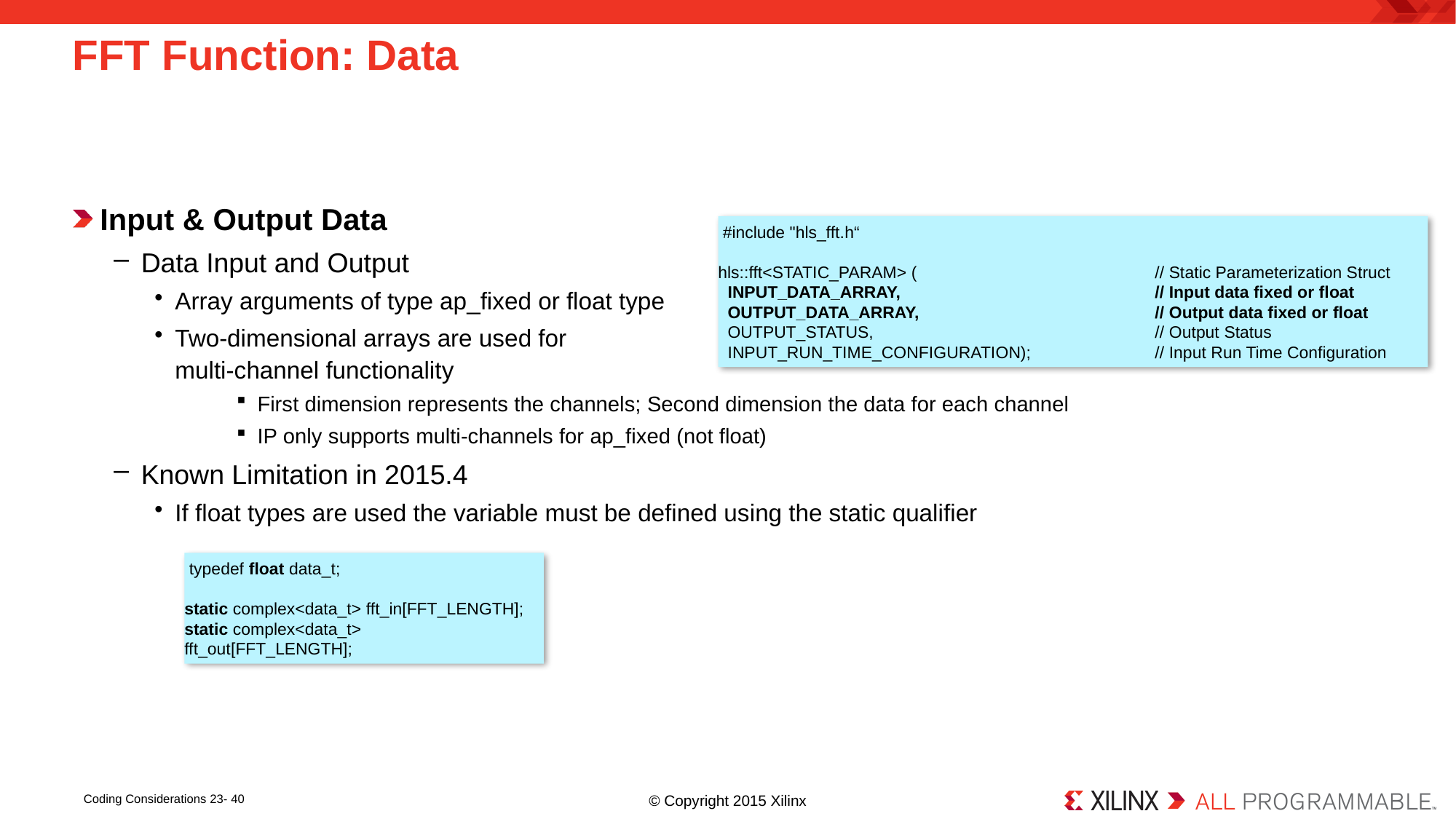

# FFT Function: Data
Input & Output Data
Data Input and Output
Array arguments of type ap_fixed or float type
Two-dimensional arrays are used for
multi-channel functionality
First dimension represents the channels; Second dimension the data for each channel
IP only supports multi-channels for ap_fixed (not float)
Known Limitation in 2015.4
If float types are used the variable must be defined using the static qualifier

 #include "hls_fft.h“

hls::fft<STATIC_PARAM> (                           		// Static Parameterization Struct
  INPUT_DATA_ARRAY,            		// Input data fixed or float
  OUTPUT_DATA_ARRAY,        		// Output data fixed or float
  OUTPUT_STATUS,                 		// Output Status
  INPUT_RUN_TIME_CONFIGURATION); 		// Input Run Time Configuration
 typedef float data_t;

static complex<data_t> fft_in[FFT_LENGTH];
static complex<data_t> fft_out[FFT_LENGTH];
Coding Considerations 23- 40
© Copyright 2015 Xilinx